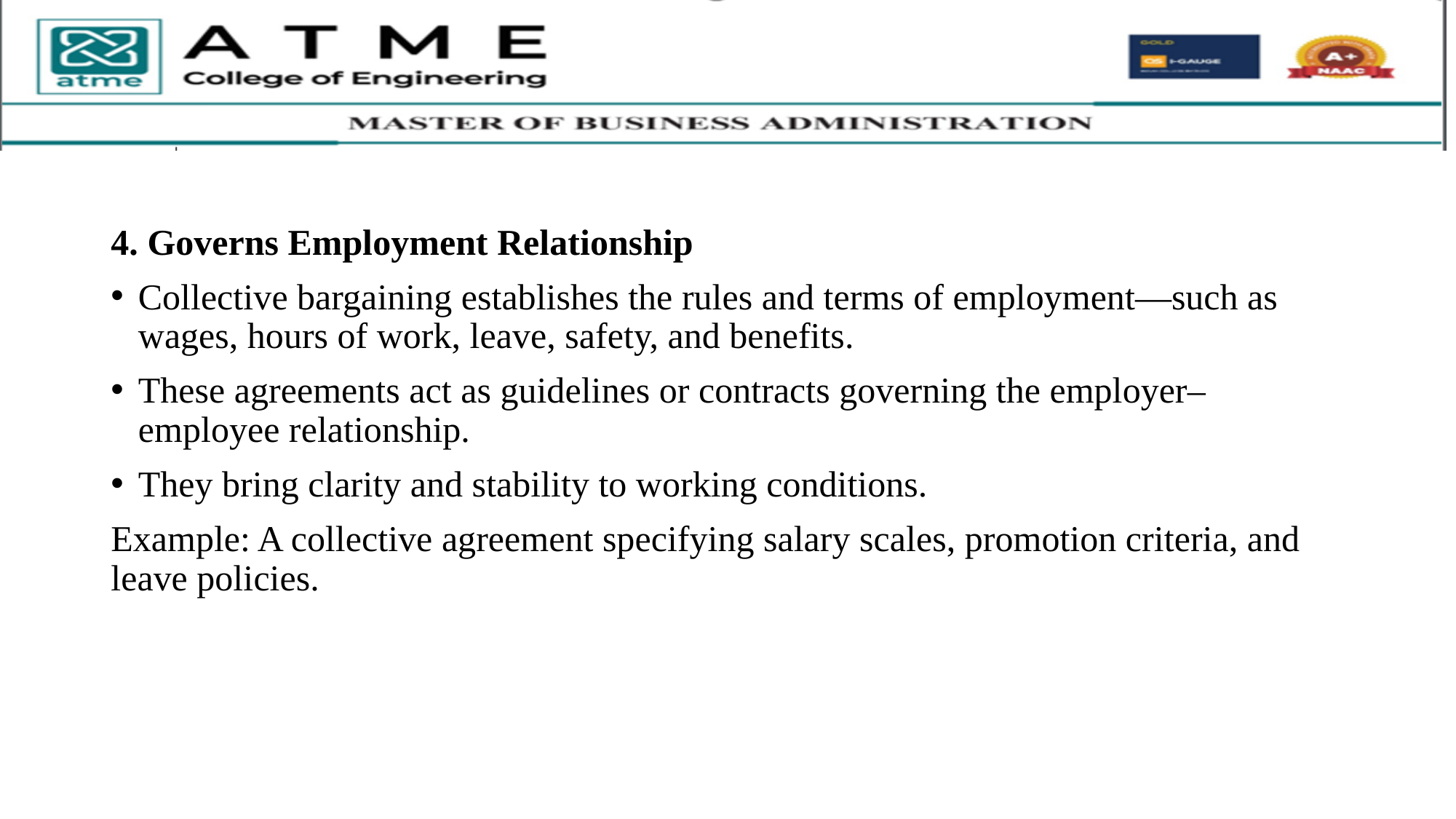

4. Governs Employment Relationship
Collective bargaining establishes the rules and terms of employment—such as wages, hours of work, leave, safety, and benefits.
These agreements act as guidelines or contracts governing the employer–employee relationship.
They bring clarity and stability to working conditions.
Example: A collective agreement specifying salary scales, promotion criteria, and leave policies.